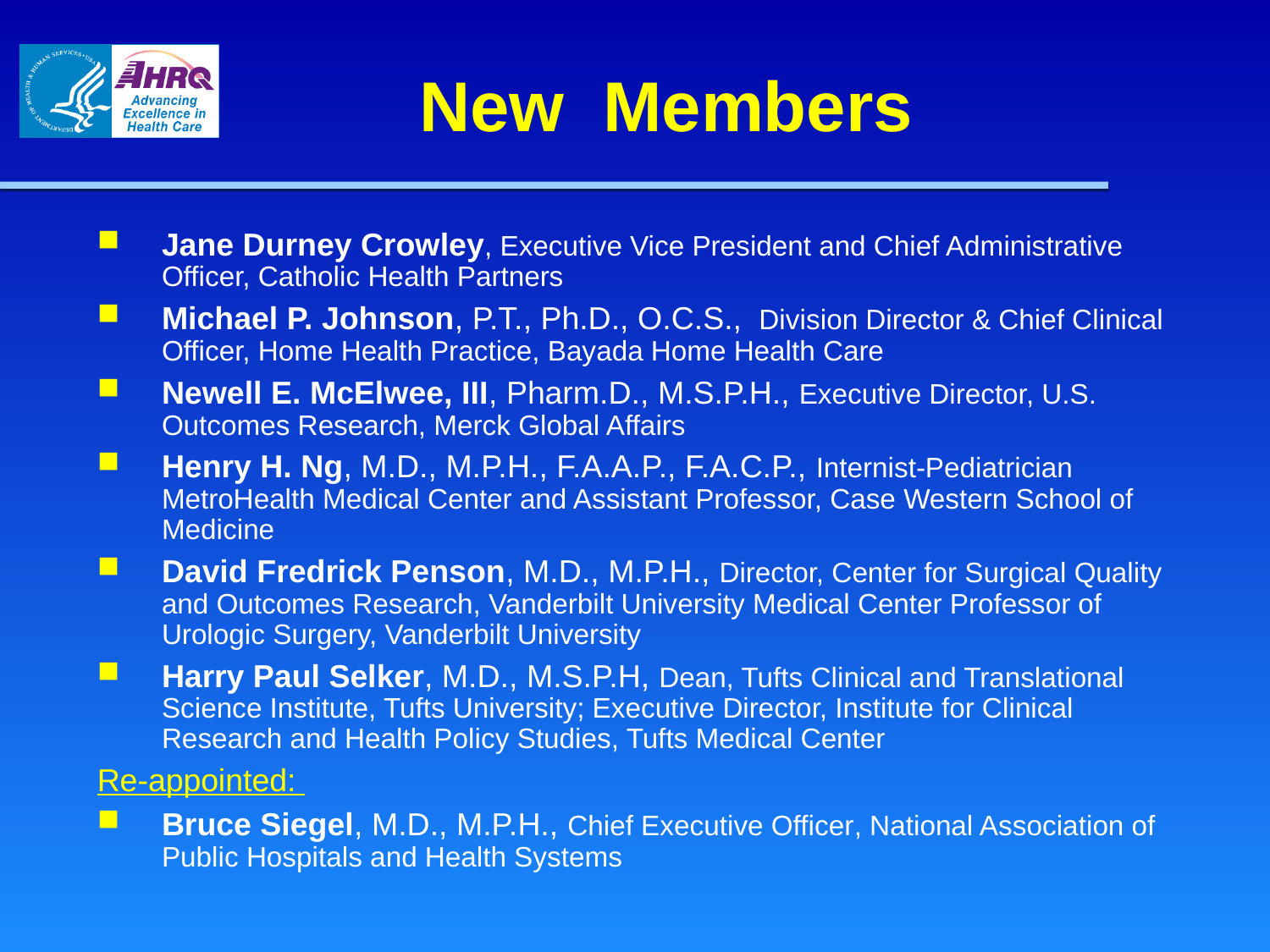

# New  Members
Jane Durney Crowley, Executive Vice President and Chief Administrative Officer, Catholic Health Partners
Michael P. Johnson, P.T., Ph.D., O.C.S.,  Division Director & Chief Clinical Officer, Home Health Practice, Bayada Home Health Care
Newell E. McElwee, III, Pharm.D., M.S.P.H., Executive Director, U.S. Outcomes Research, Merck Global Affairs
Henry H. Ng, M.D., M.P.H., F.A.A.P., F.A.C.P., Internist-Pediatrician MetroHealth Medical Center and Assistant Professor, Case Western School of Medicine
David Fredrick Penson, M.D., M.P.H., Director, Center for Surgical Quality and Outcomes Research, Vanderbilt University Medical Center Professor of Urologic Surgery, Vanderbilt University
Harry Paul Selker, M.D., M.S.P.H, Dean, Tufts Clinical and Translational Science Institute, Tufts University; Executive Director, Institute for Clinical Research and Health Policy Studies, Tufts Medical Center
Re-appointed:
Bruce Siegel, M.D., M.P.H., Chief Executive Officer, National Association of Public Hospitals and Health Systems